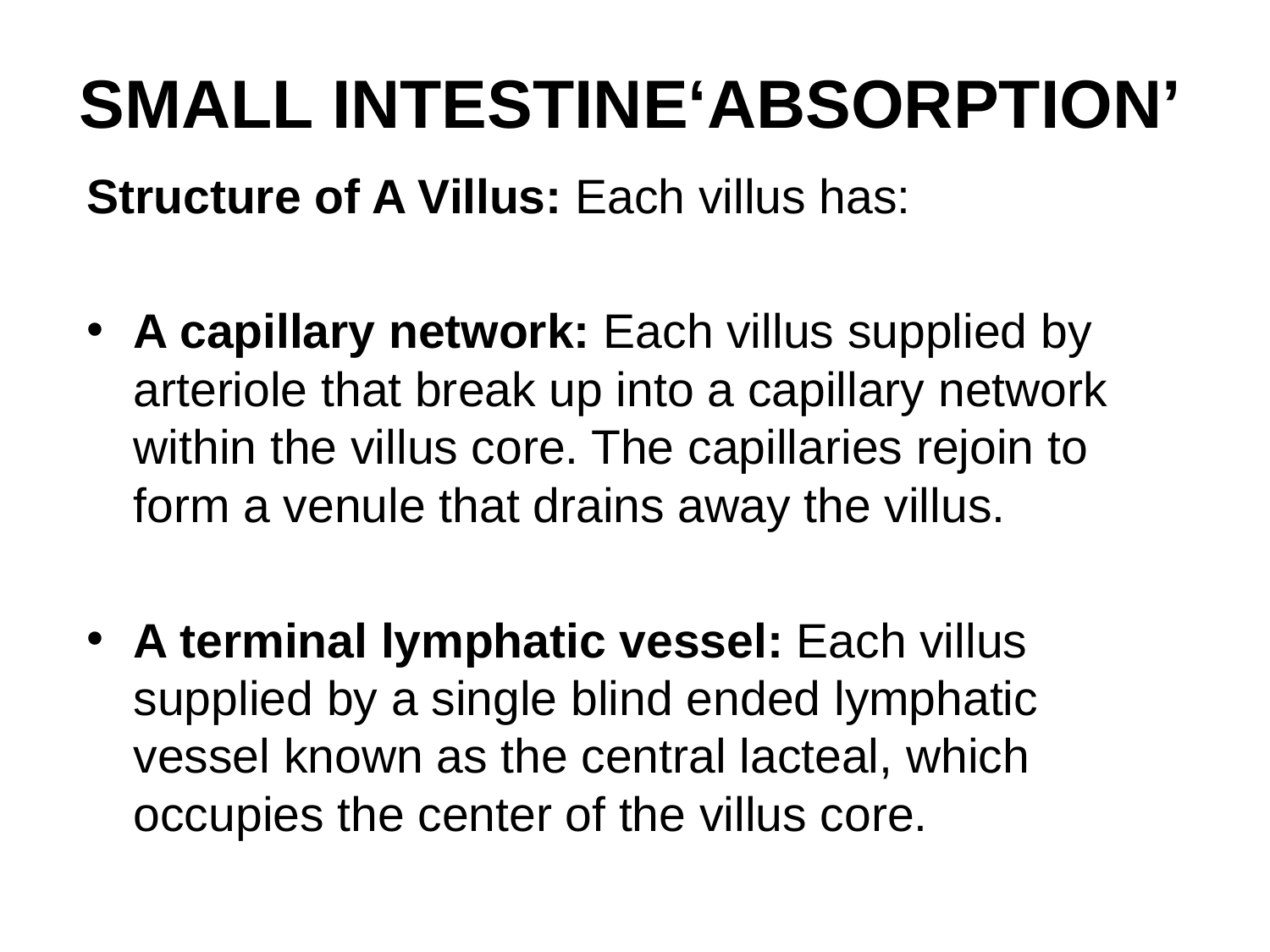

# Small Intestine‘ABSORPTION’
Structure of A Villus: Each villus has:

A capillary network: Each villus supplied by arteriole that break up into a capillary network within the villus core. The capillaries rejoin to form a venule that drains away the villus.

A terminal lymphatic vessel: Each villus supplied by a single blind ended lymphatic vessel known as the central lacteal, which occupies the center of the villus core.